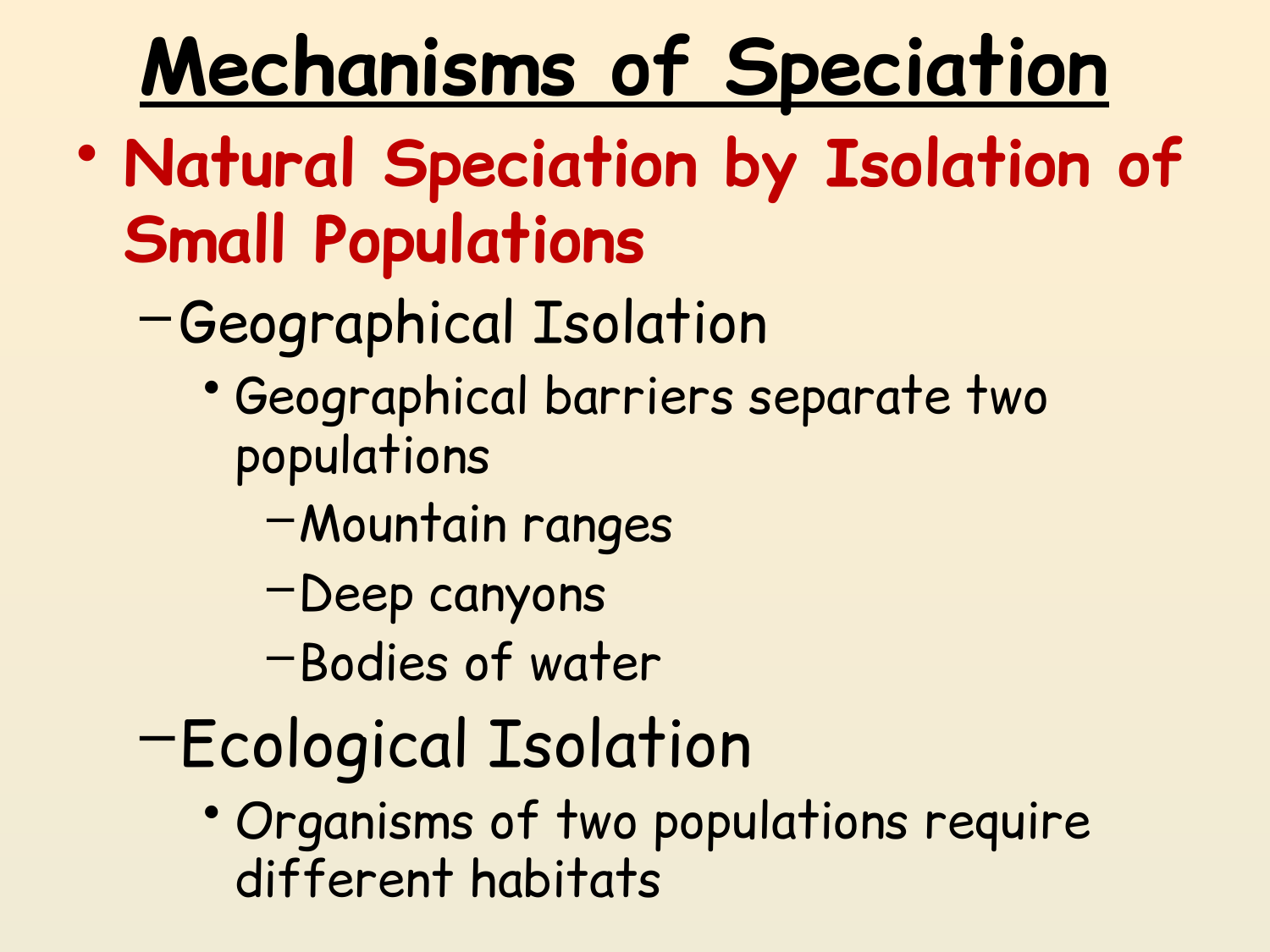

# Mechanisms of Speciation
Natural Speciation by Isolation of Small Populations
Geographical Isolation
Geographical barriers separate two populations
Mountain ranges
Deep canyons
Bodies of water
Ecological Isolation
Organisms of two populations require different habitats